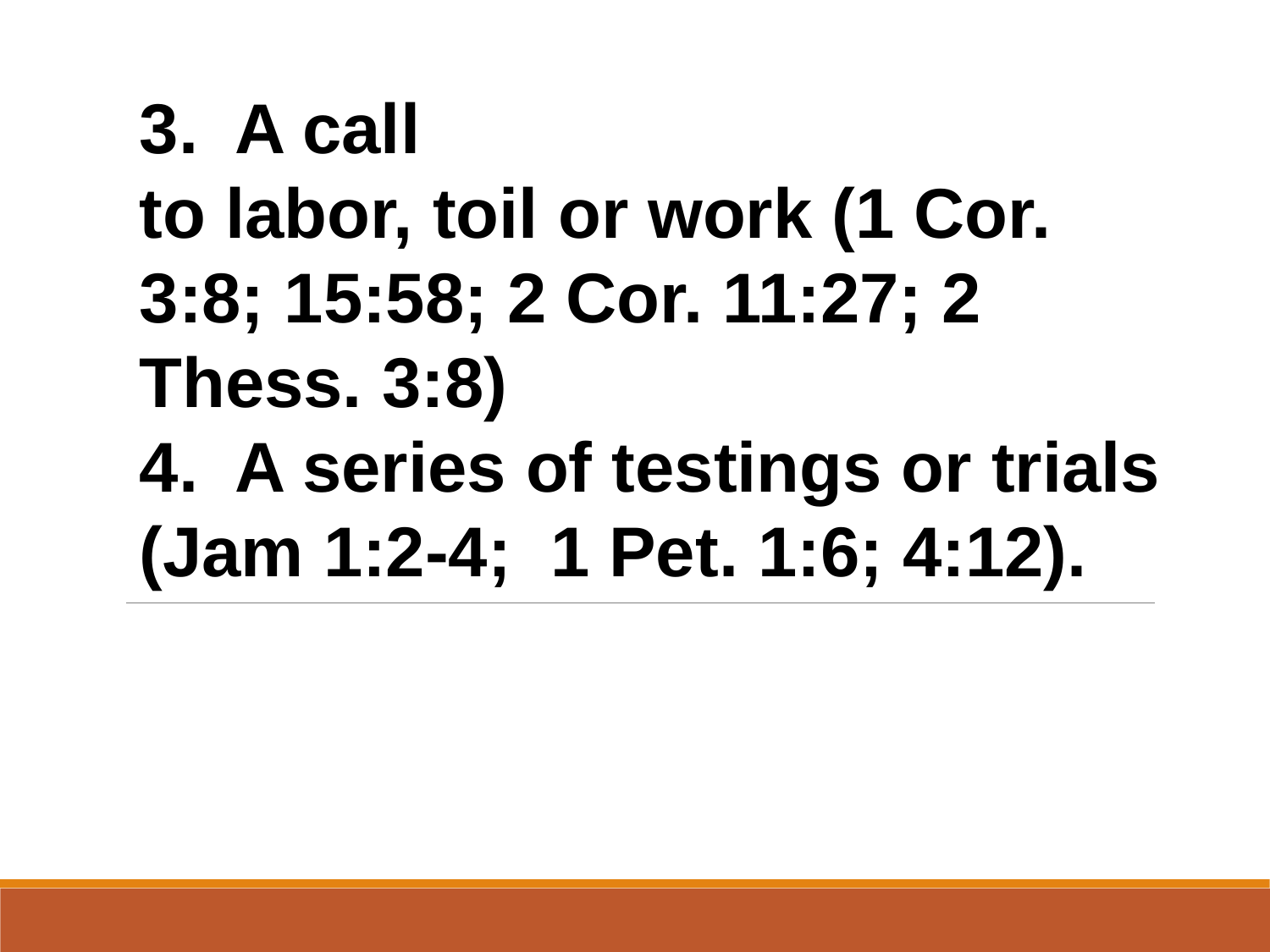

3.  A call to labor, toil or work (1 Cor. 3:8; 15:58; 2 Cor. 11:27; 2 Thess. 3:8)
4.  A series of testings or trials (Jam 1:2-4;  1 Pet. 1:6; 4:12).